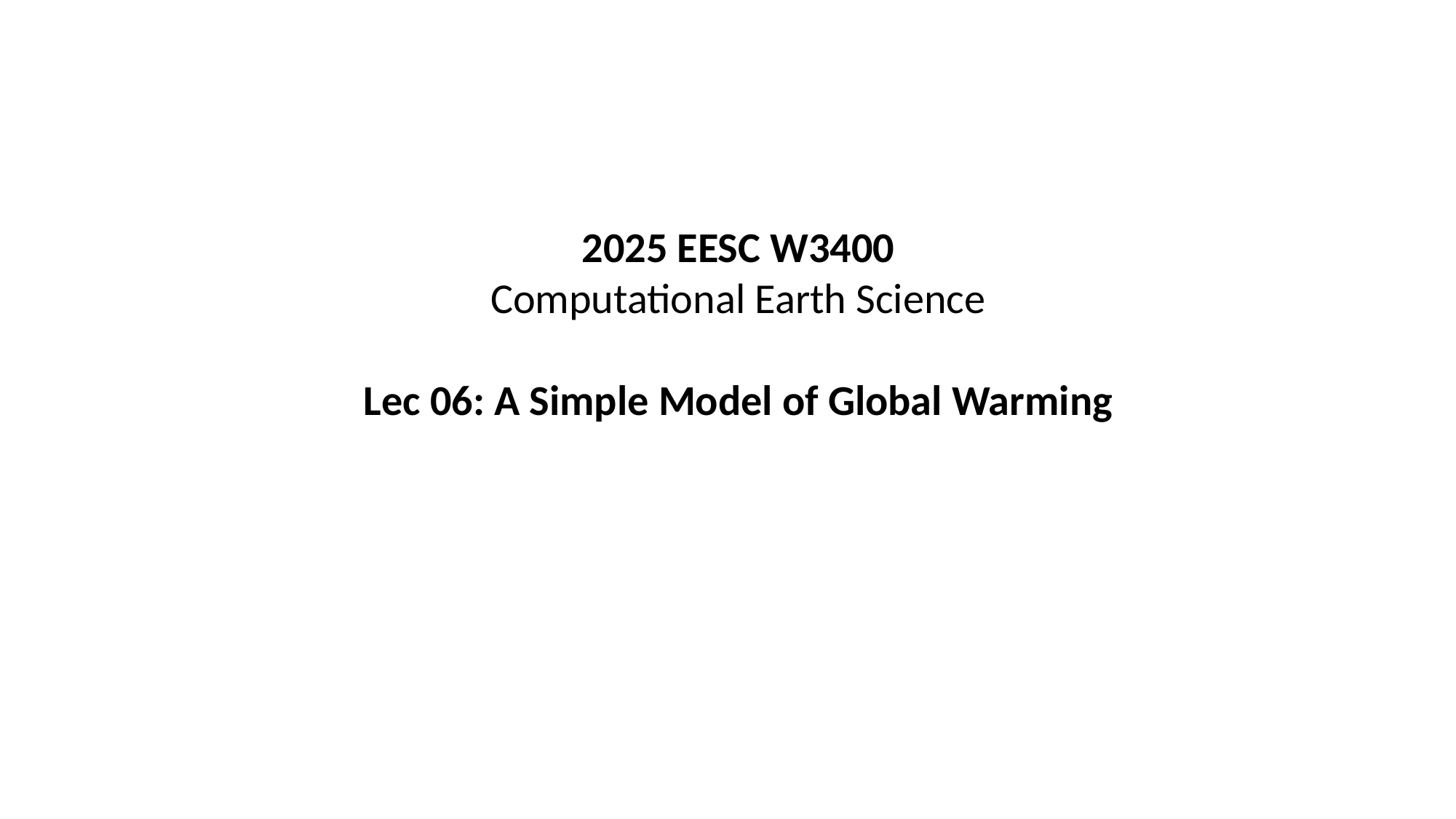

2025 EESC W3400
Computational Earth Science

Lec 06: A Simple Model of Global Warming